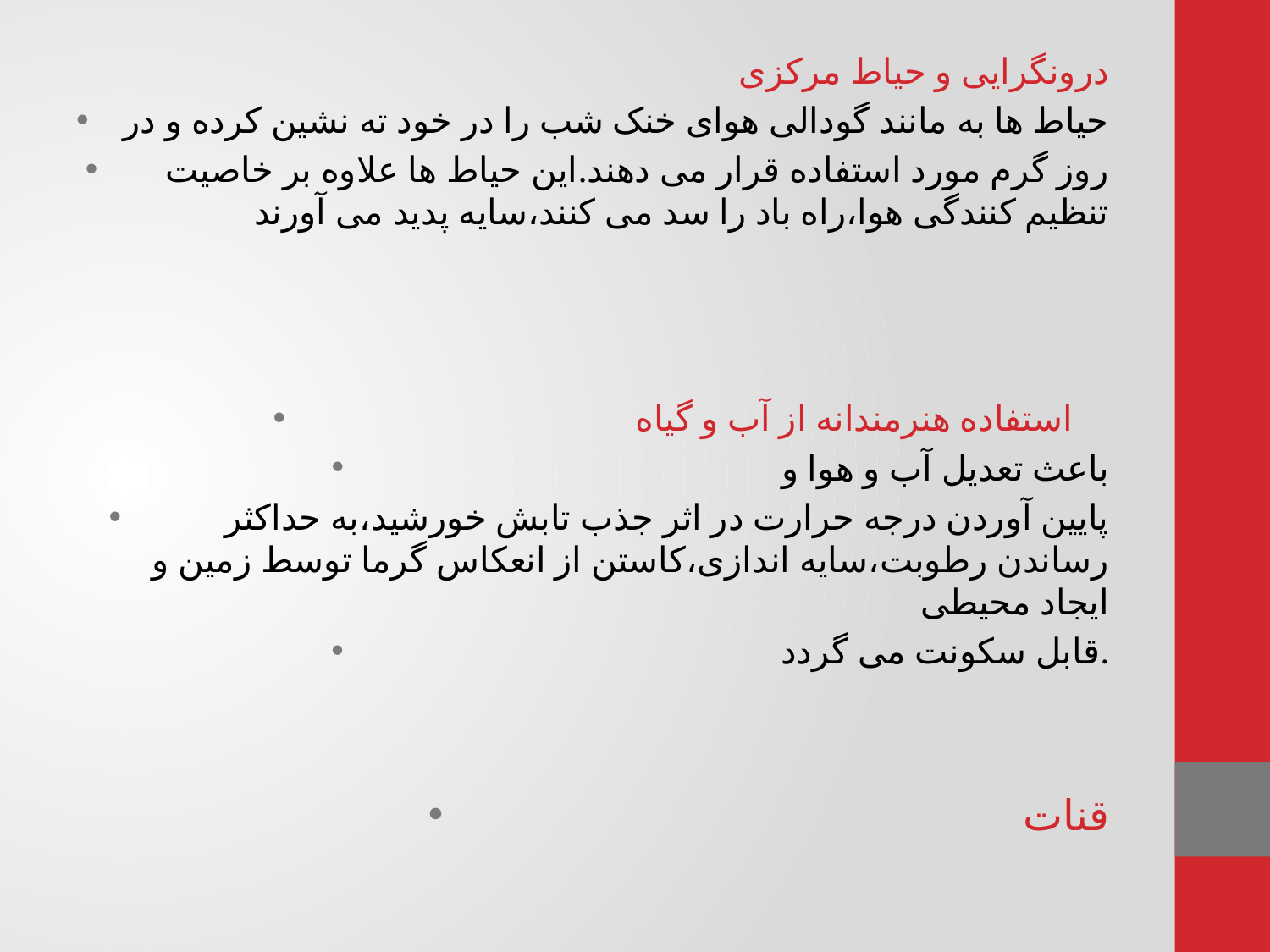

درونگرایی و حیاط مرکزی
حیاط ها به مانند گودالی هوای خنک شب را در خود ته نشین کرده و در
روز گرم مورد استفاده قرار می دهند.این حیاط ها علاوه بر خاصیت تنظیم کنندگی هوا،راه باد را سد می کنند،سایه پدید می آورند

استفاده هنرمندانه از آب و گیاه
باعث تعدیل آب و هوا و
پایین آوردن درجه حرارت در اثر جذب تابش خورشید،به حداکثر رساندن رطوبت،سایه اندازی،کاستن از انعکاس گرما توسط زمین و ایجاد محیطی
قابل سکونت می گردد.

قنات